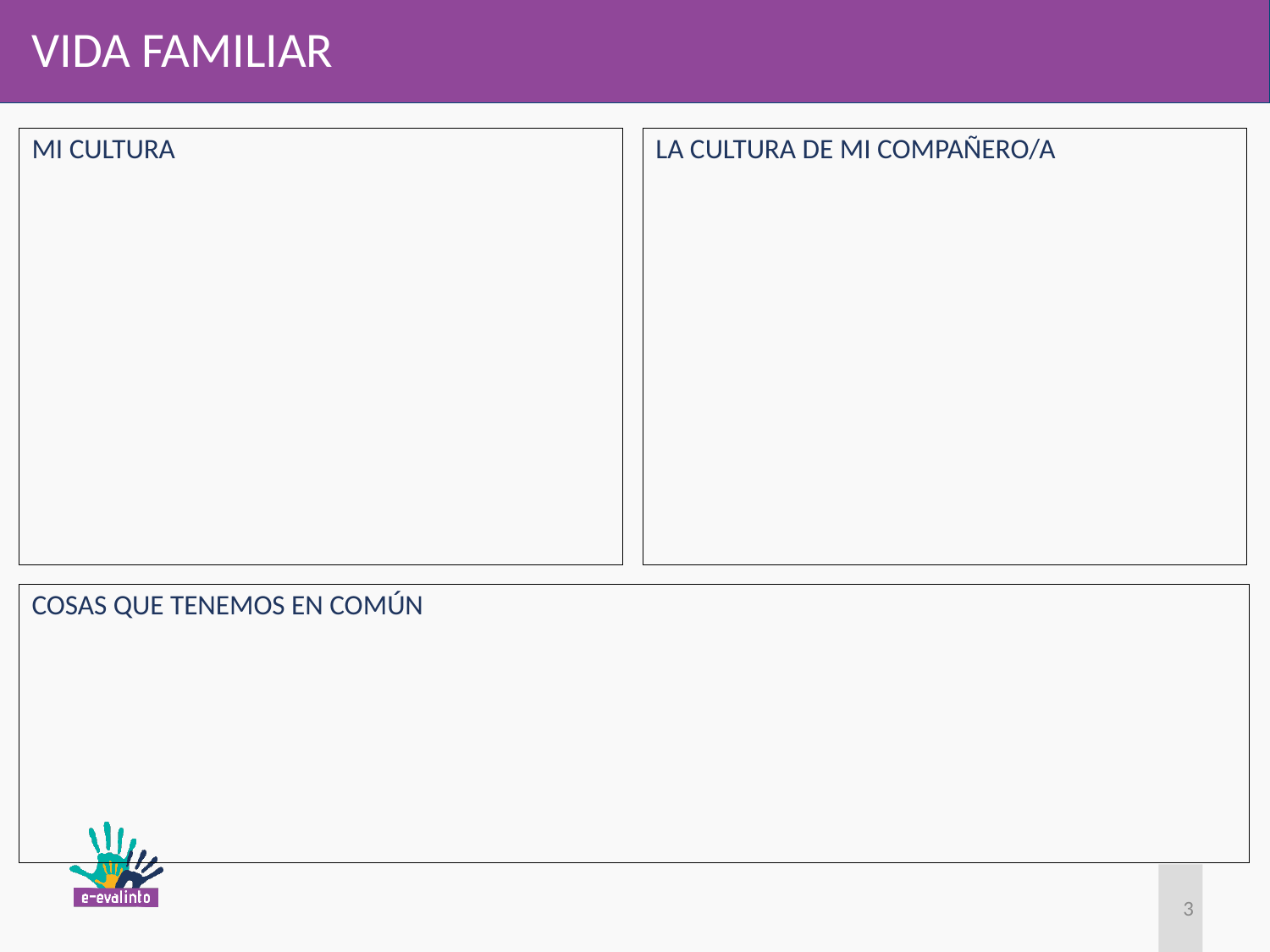

# VIDA FAMILIAR
MI CULTURA
LA CULTURA DE MI COMPAÑERO/A
COSAS QUE TENEMOS EN COMÚN
3